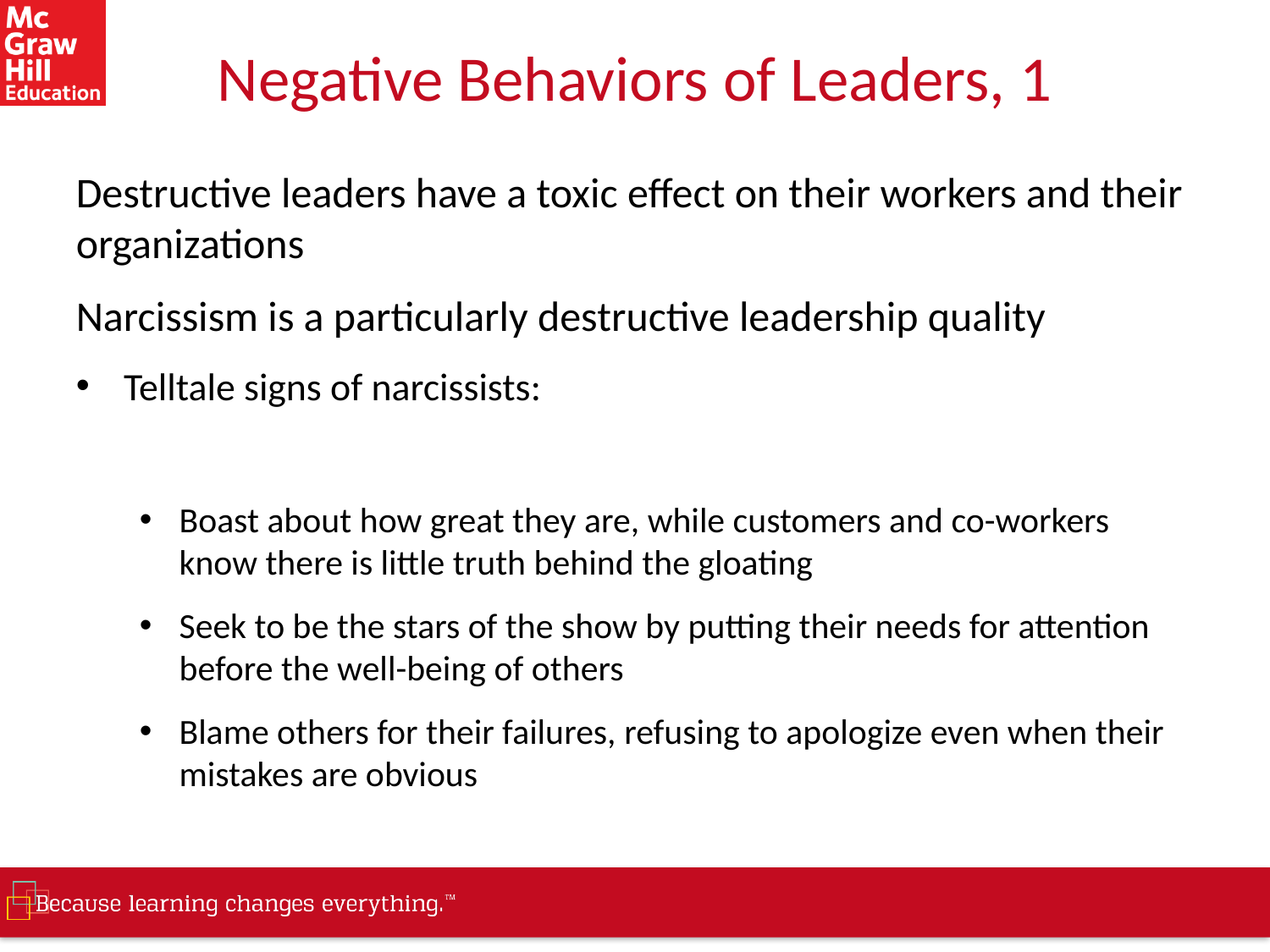

# Negative Behaviors of Leaders, 1
Destructive leaders have a toxic effect on their workers and their organizations
Narcissism is a particularly destructive leadership quality
Telltale signs of narcissists:

Boast about how great they are, while customers and co-workers know there is little truth behind the gloating
Seek to be the stars of the show by putting their needs for attention before the well-being of others
Blame others for their failures, refusing to apologize even when their mistakes are obvious